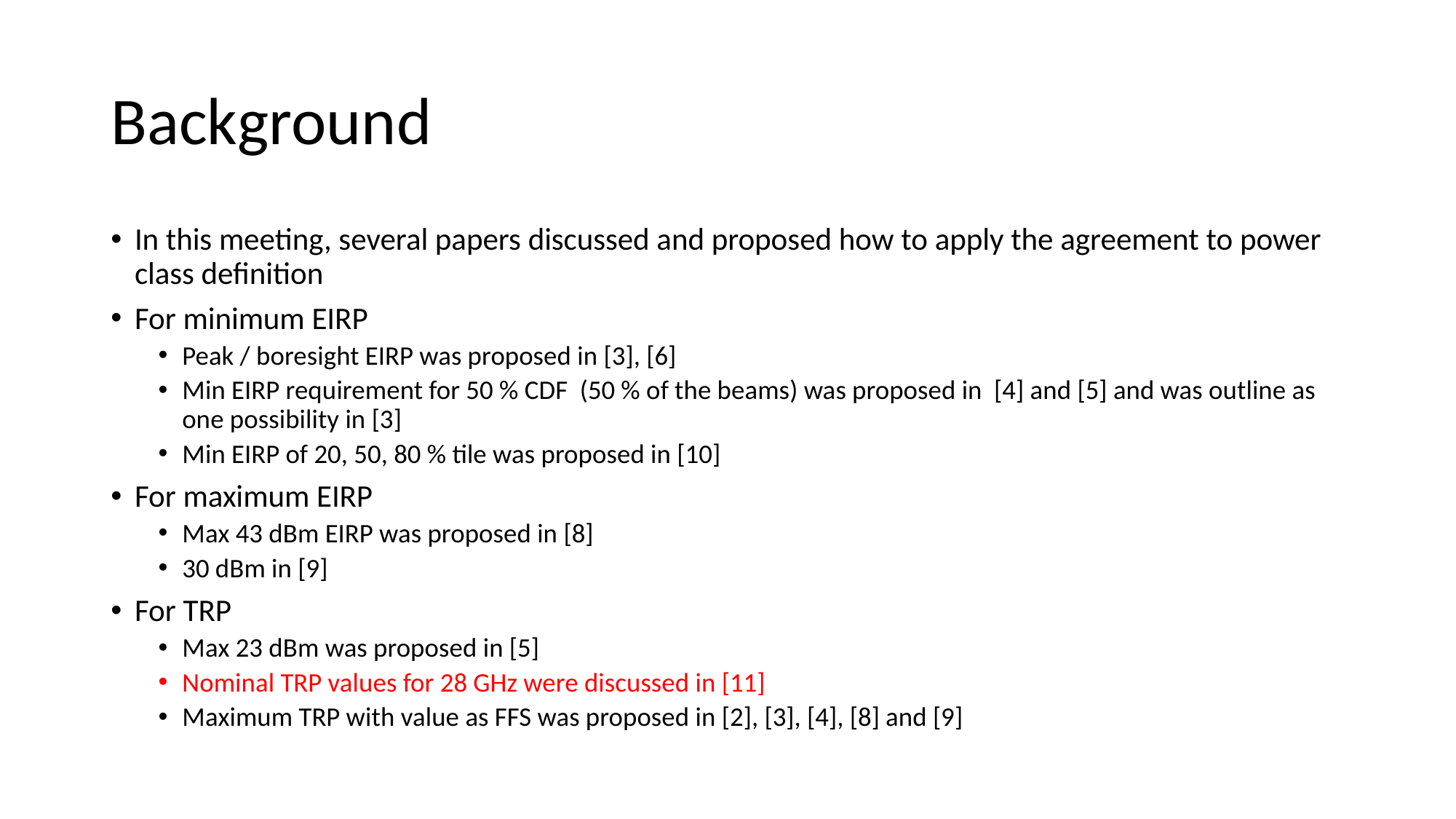

# Background
In this meeting, several papers discussed and proposed how to apply the agreement to power class definition
For minimum EIRP
Peak / boresight EIRP was proposed in [3], [6]
Min EIRP requirement for 50 % CDF  (50 % of the beams) was proposed in  [4] and [5] and was outline as one possibility in [3]
Min EIRP of 20, 50, 80 % tile was proposed in [10]
For maximum EIRP
Max 43 dBm EIRP was proposed in [8]
30 dBm in [9]
For TRP
Max 23 dBm was proposed in [5]
Nominal TRP values for 28 GHz were discussed in [11]
Maximum TRP with value as FFS was proposed in [2], [3], [4], [8] and [9]